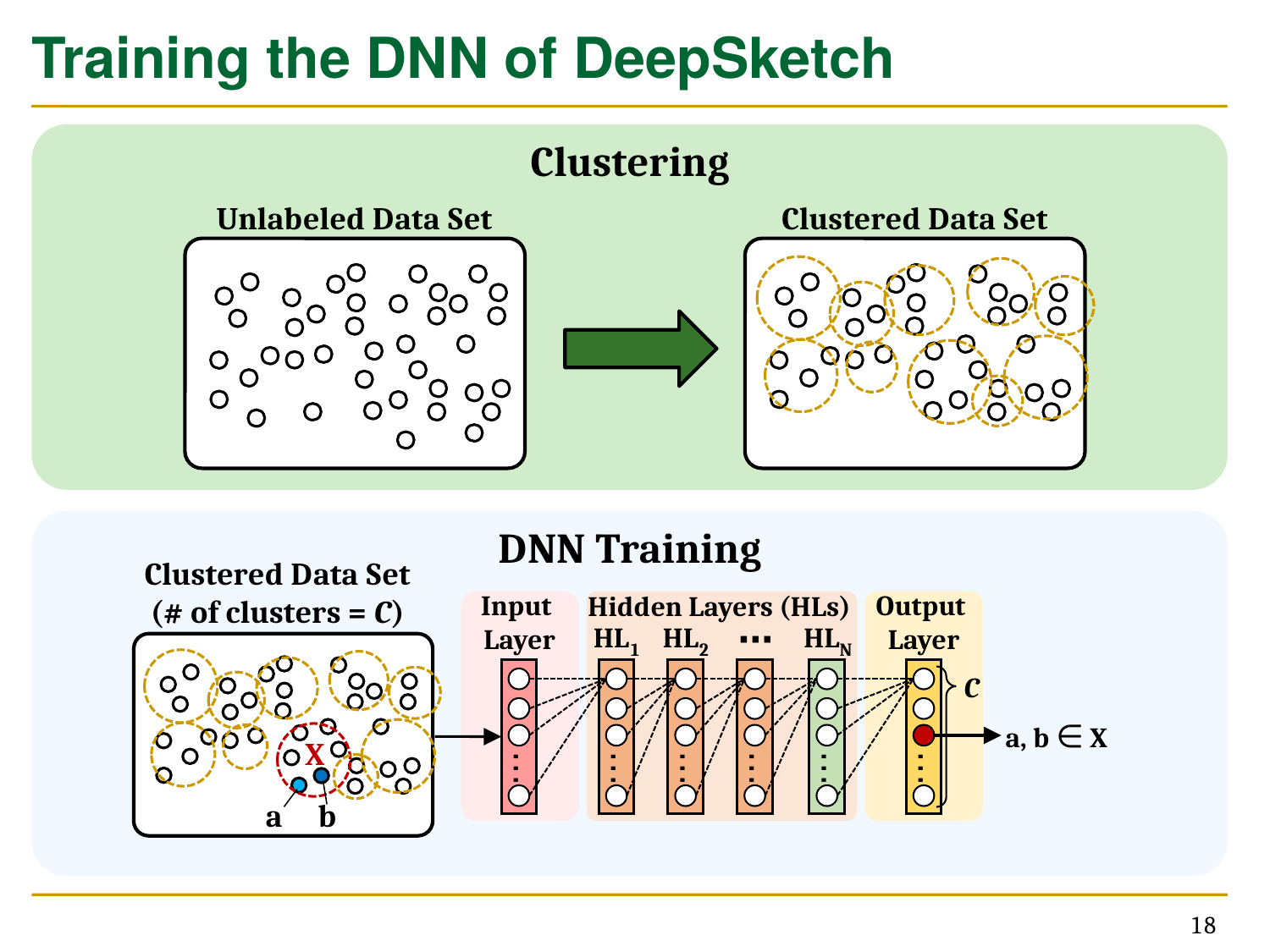

# Training the DNN of DeepSketch
Clustering
Unlabeled Data Set
Clustered Data Set

DNN Training
Clustered Data Set
(# of clusters = C)
Input
Layer
Output
Layer
Hidden Layers (HLs)

⋯
HLN
HL1
HL2

⋯
⋯
⋯
⋯
⋯
⋯

C

a, b ∈ X
X
a
b
18